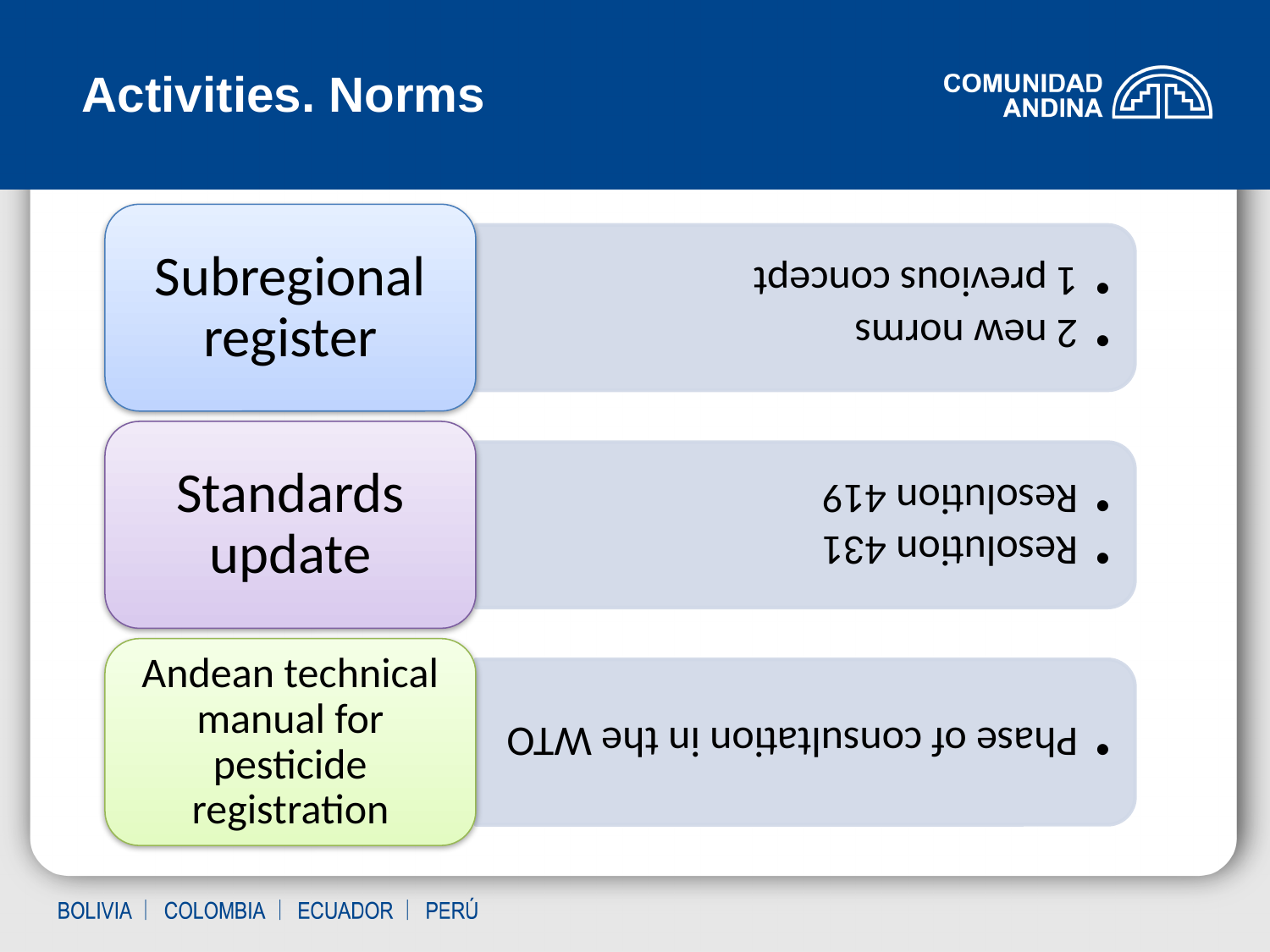

Activities. Norms
2 new norms
1 previous concept
Subregional register
Resolution 431
Resolution 419
Standards update
Phase of consultation in the WTO
Andean technical manual for pesticide registration